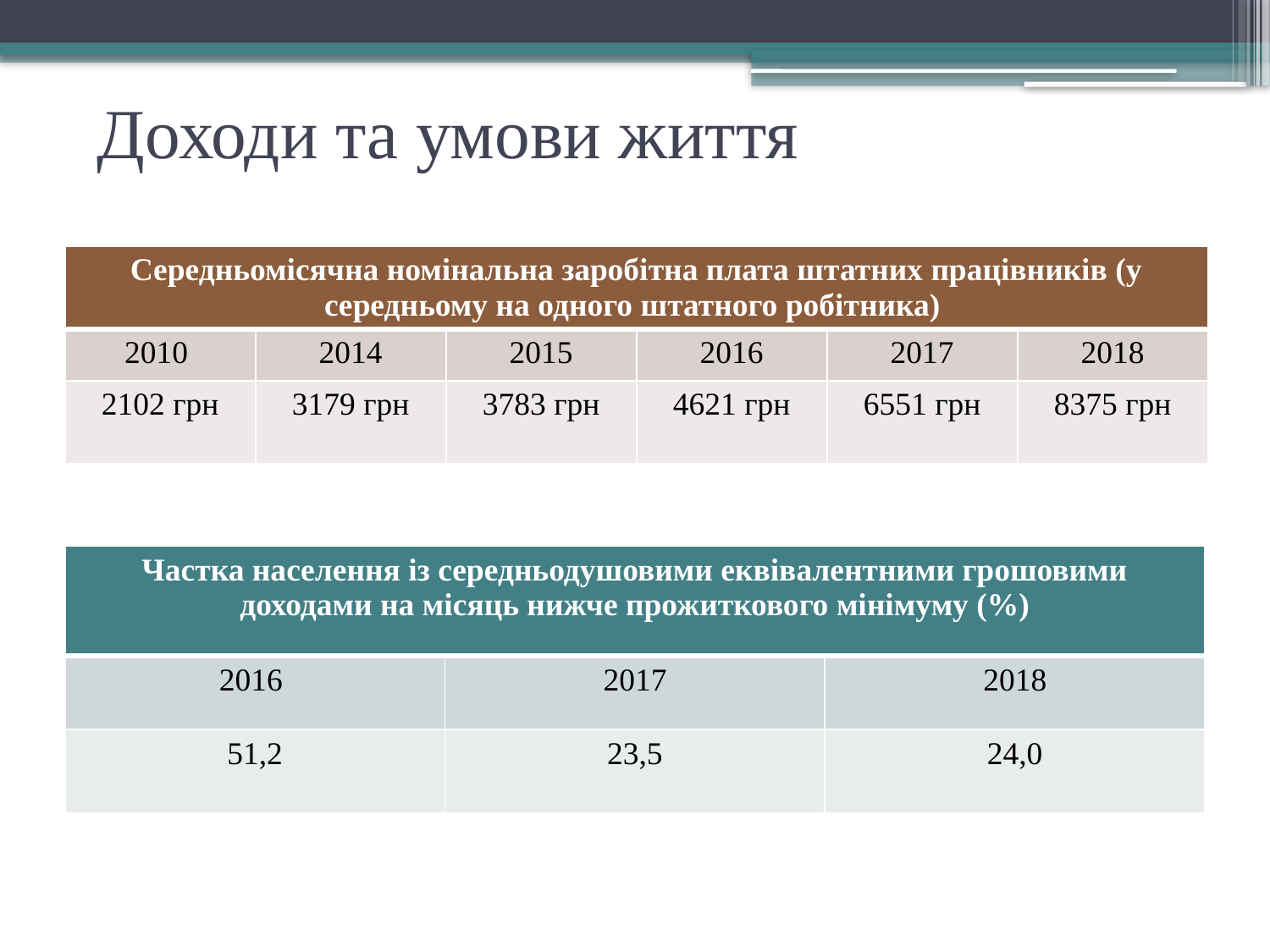

# Доходи та умови життя
| Середньомісячна номінальна заробітна плата штатних працівників (у середньому на одного штатного робітника) |  |  |  |  |  |
| --- | --- | --- | --- | --- | --- |
| 2010 | 2014 | 2015 | 2016 | 2017 | 2018 |
| 2102 грн | 3179 грн | 3783 грн | 4621 грн | 6551 грн | 8375 грн |
| Частка населення із середньодушовими еквівалентними грошовими доходами на місяць нижче прожиткового мінімуму (%) |  |  |
| --- | --- | --- |
| 2016 | 2017 | 2018 |
| 51,2 | 23,5 | 24,0 |